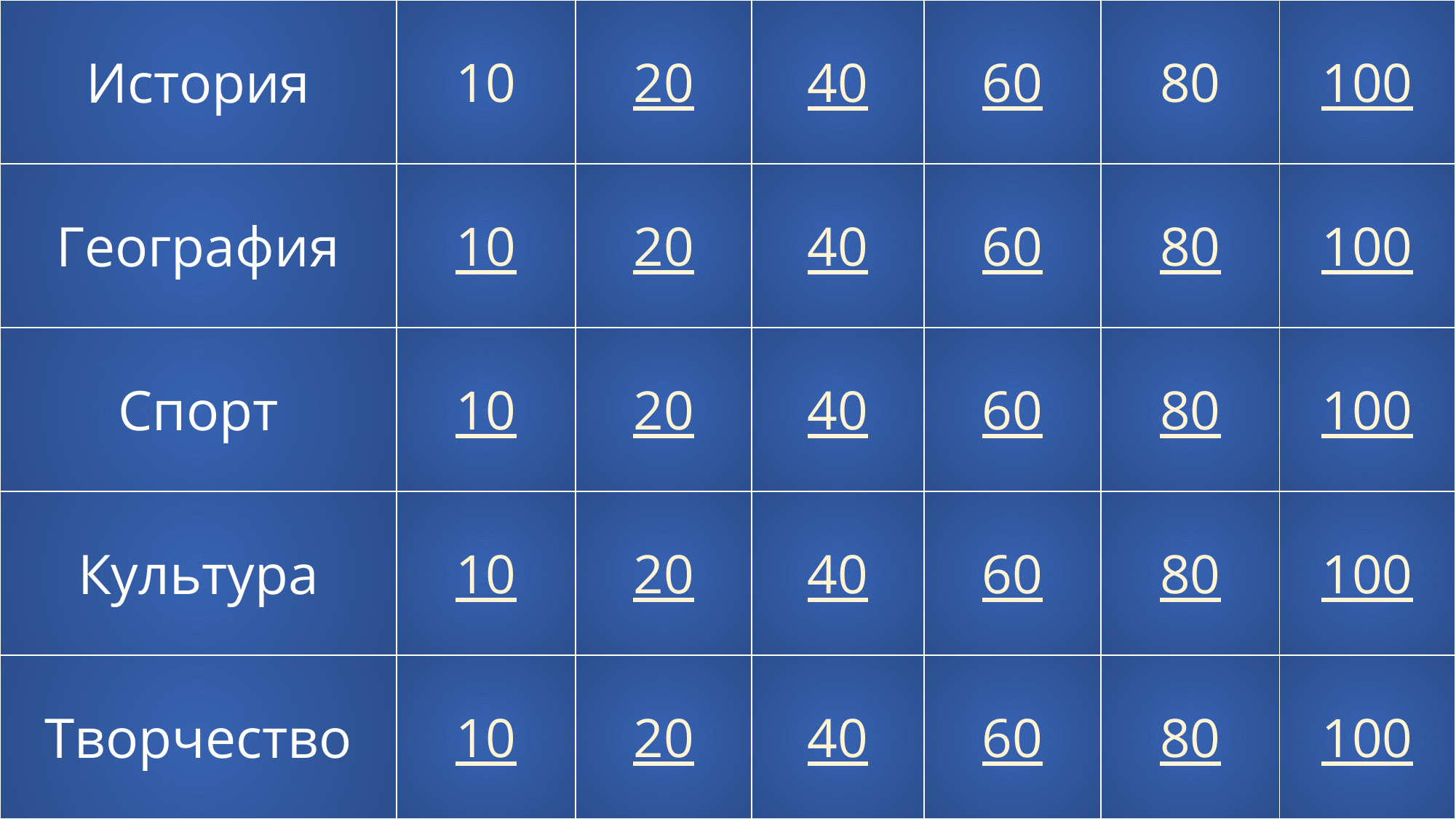

| История | 10 | 20 | 40 | 60 |
| --- | --- | --- | --- | --- |
| География | 10 | 20 | 40 | 60 |
| Спорт | 10 | 20 | 40 | 60 |
| Культура | 10 | 20 | 40 | 60 |
| Творчество | 10 | 20 | 40 | 60 |
| 80 | 100 |
| --- | --- |
| 80 | 100 |
| 80 | 100 |
| 80 | 100 |
| 80 | 100 |